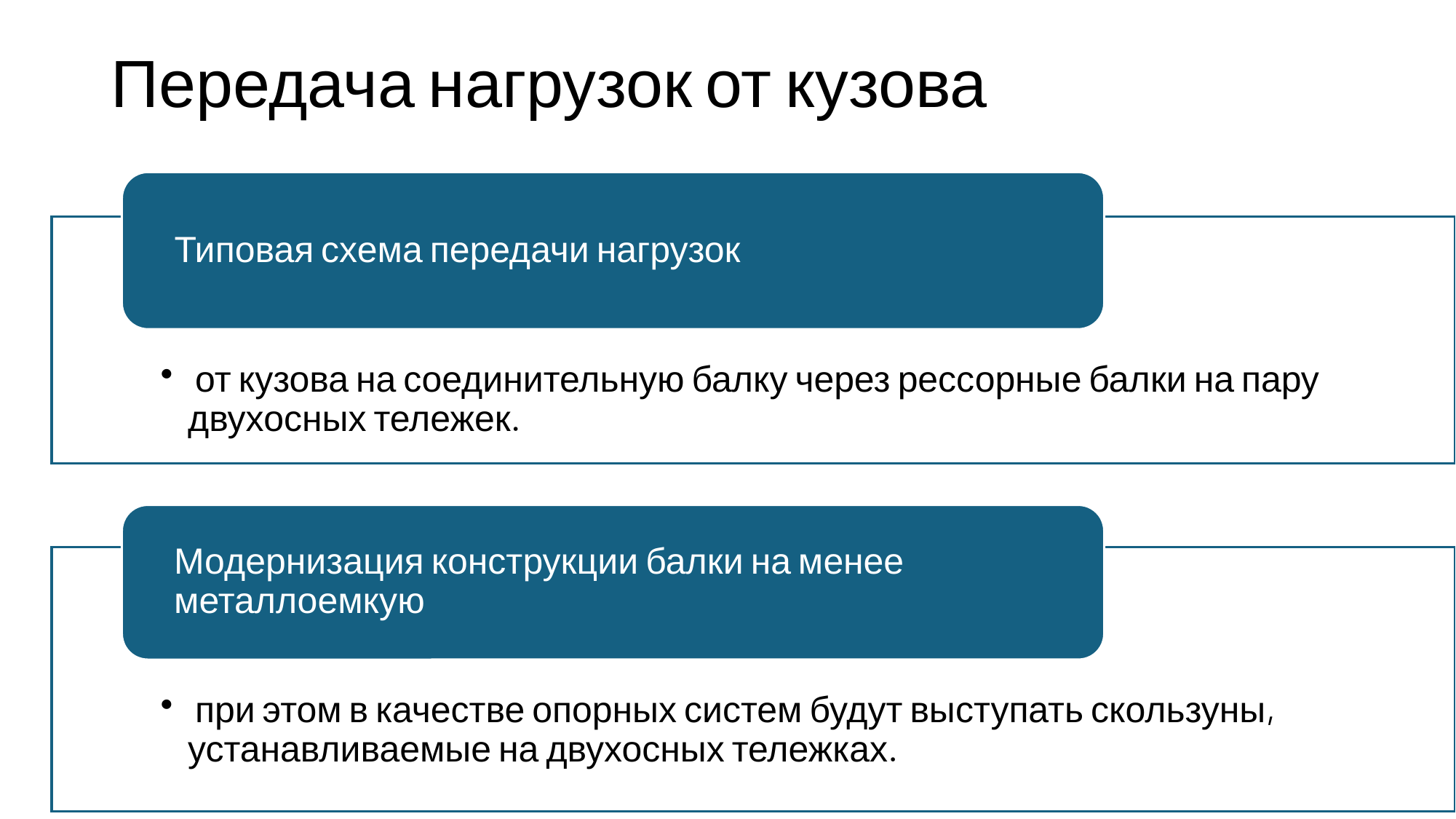

# Передача нагрузок от кузова
 от кузова на соединительную балку через рессорные балки на пару двухосных тележек.
Типовая схема передачи нагрузок
 при этом в качестве опорных систем будут выступать скользуны, устанавливаемые на двухосных тележках.
Модернизация конструкции балки на менее металлоемкую